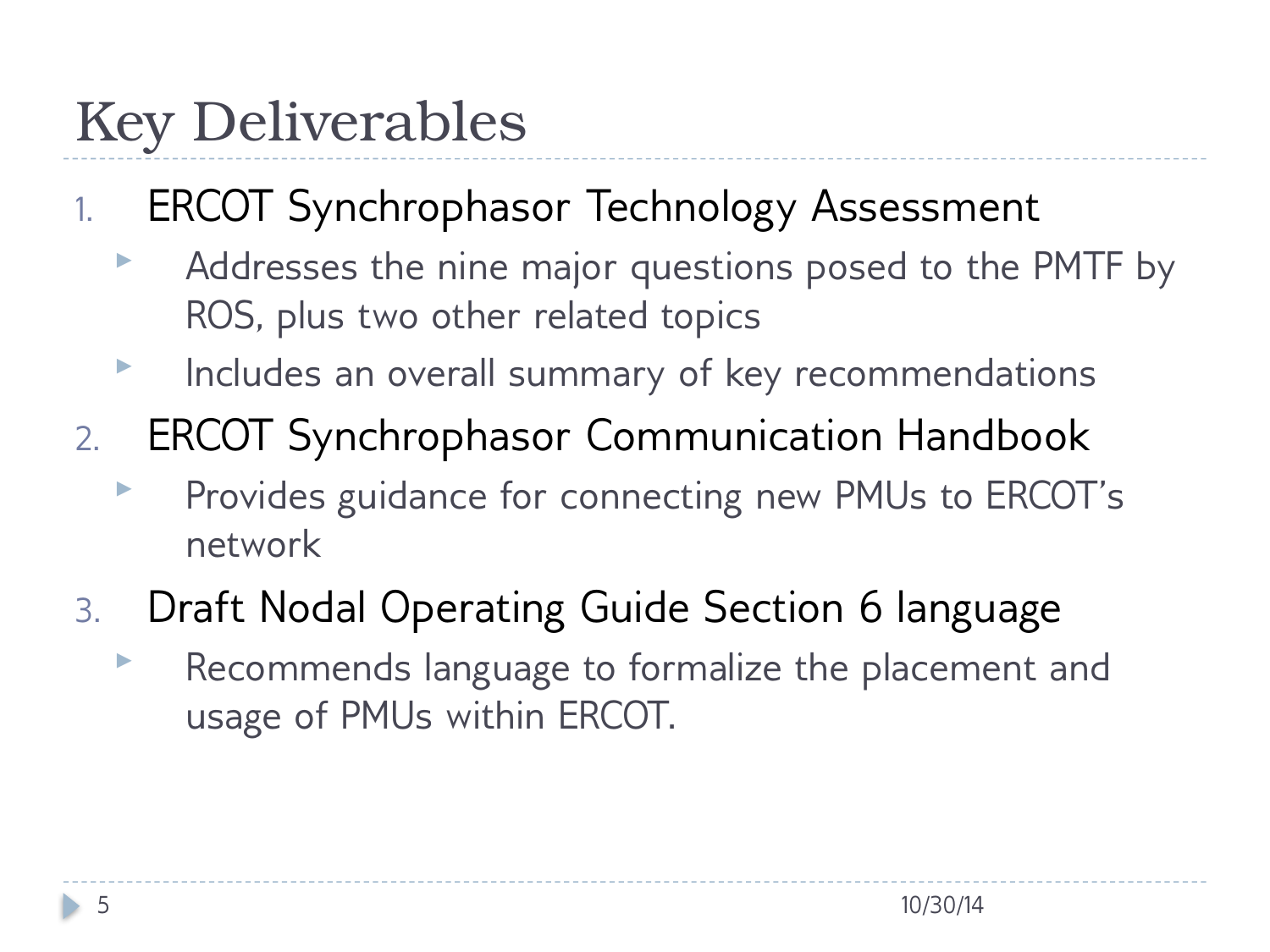

# Key Deliverables
ERCOT Synchrophasor Technology Assessment
Addresses the nine major questions posed to the PMTF by ROS, plus two other related topics
Includes an overall summary of key recommendations
ERCOT Synchrophasor Communication Handbook
Provides guidance for connecting new PMUs to ERCOT’s network
Draft Nodal Operating Guide Section 6 language
Recommends language to formalize the placement and usage of PMUs within ERCOT.
5
10/30/14